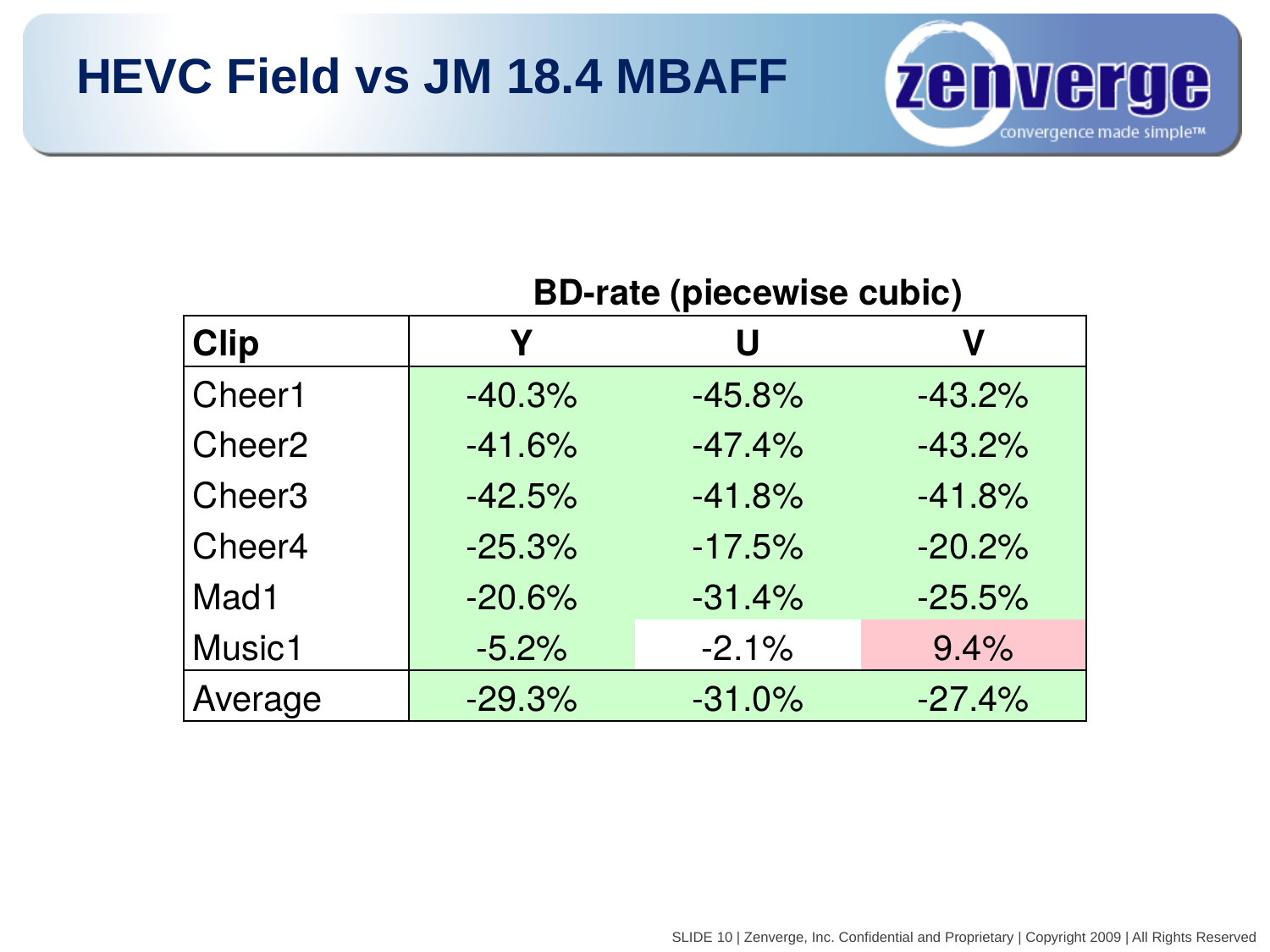

# HEVC Field vs JM 18.4 MBAFF

|  | BD-rate (piecewise cubic) |  |  |
| --- | --- | --- | --- |
| Clip | Y | U | V |
| Cheer1 | -40.3% | -45.8% | -43.2% |
| Cheer2 | -41.6% | -47.4% | -43.2% |
| Cheer3 | -42.5% | -41.8% | -41.8% |
| Cheer4 | -25.3% | -17.5% | -20.2% |
| Mad1 | -20.6% | -31.4% | -25.5% |
| Music1 | -5.2% | -2.1% | 9.4% |
| Average | -29.3% | -31.0% | -27.4% |